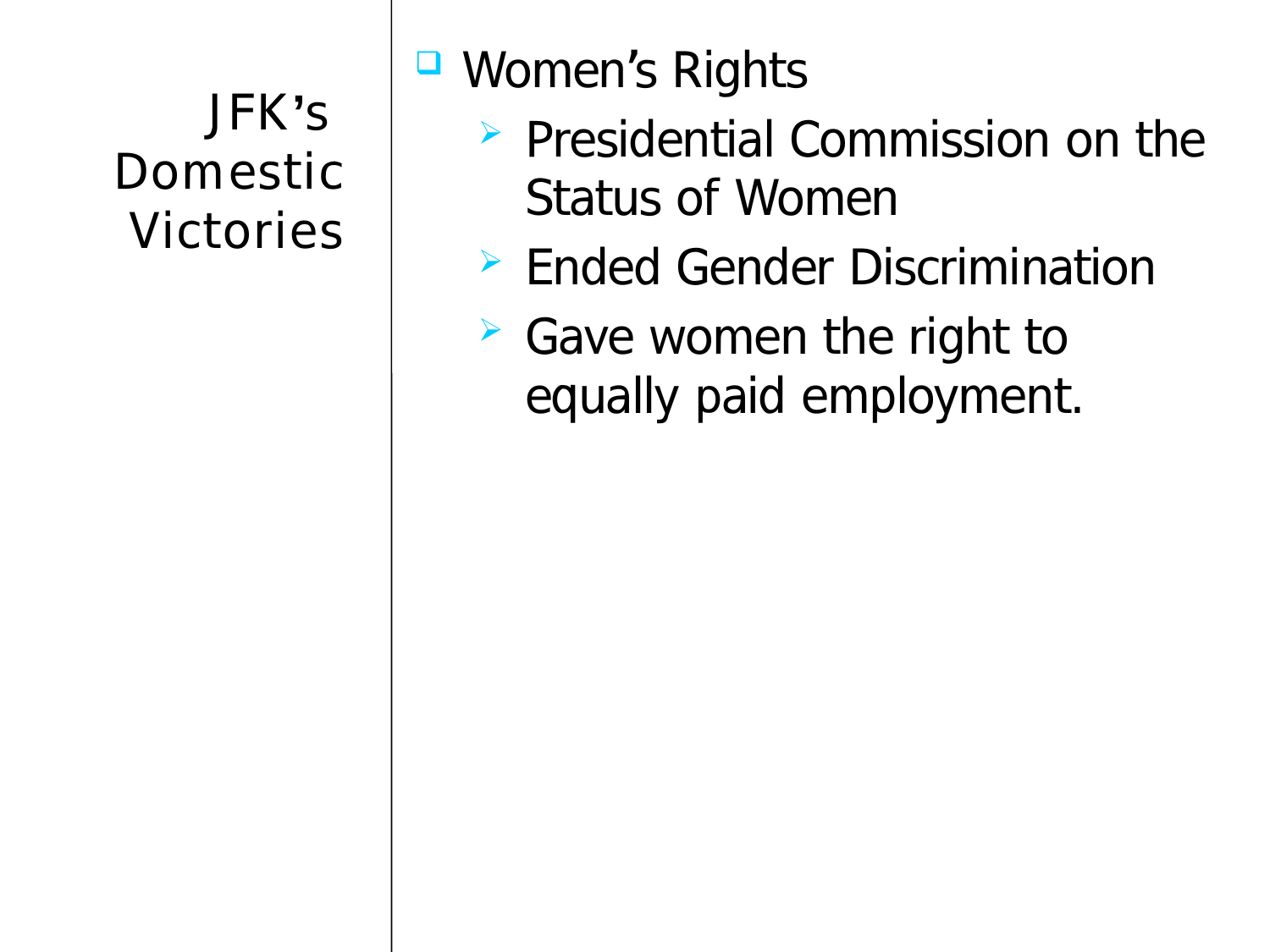

Women’s Rights
Presidential Commission on the Status of Women
Ended Gender Discrimination
Gave women the right to equally paid employment.
JFK’s
Domestic Victories